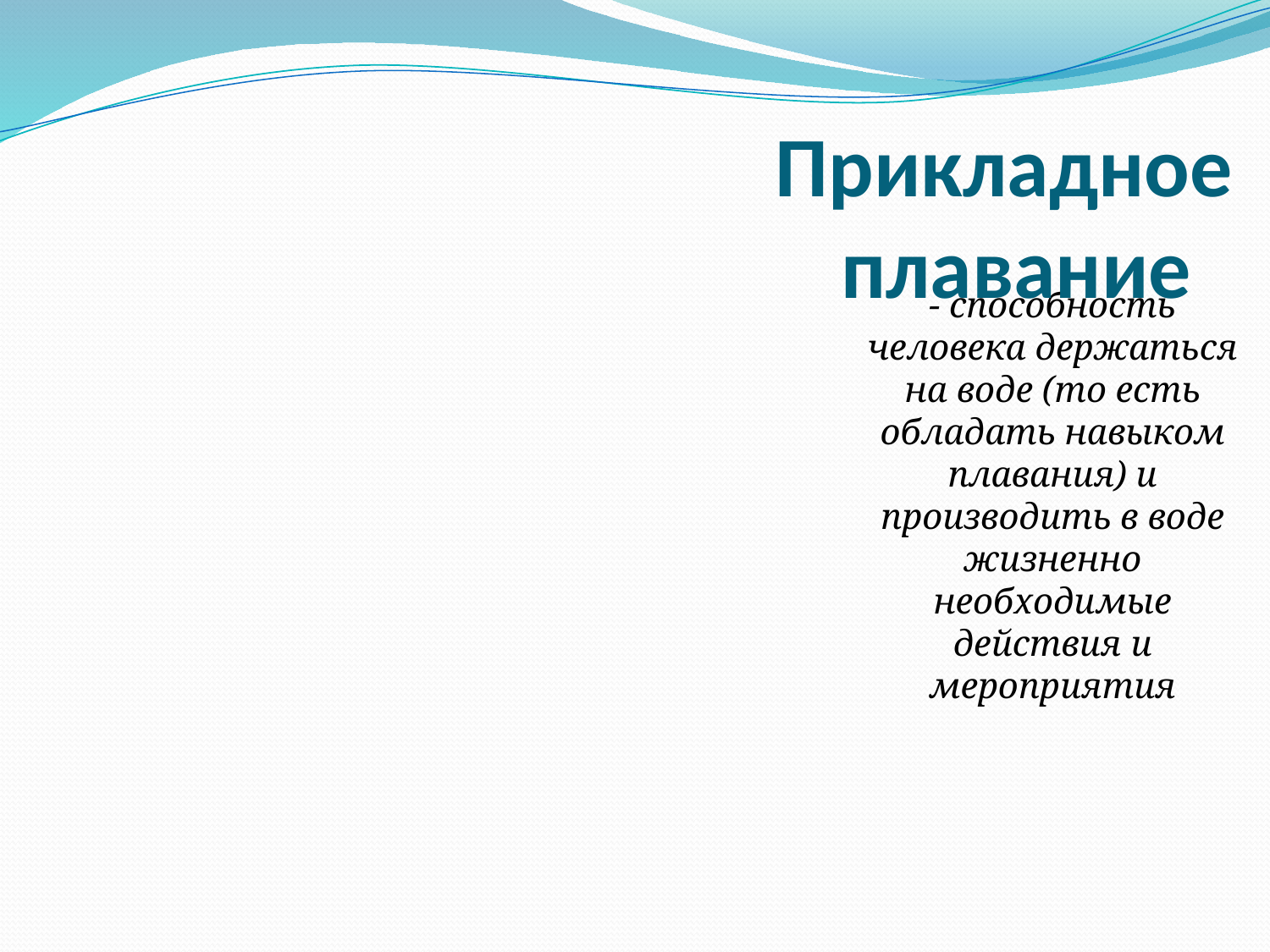

Прикладное
 плавание
# - способность человека держаться на воде (то есть обладать навыком плавания) и производить в воде жизненно необходимые действия и мероприятия